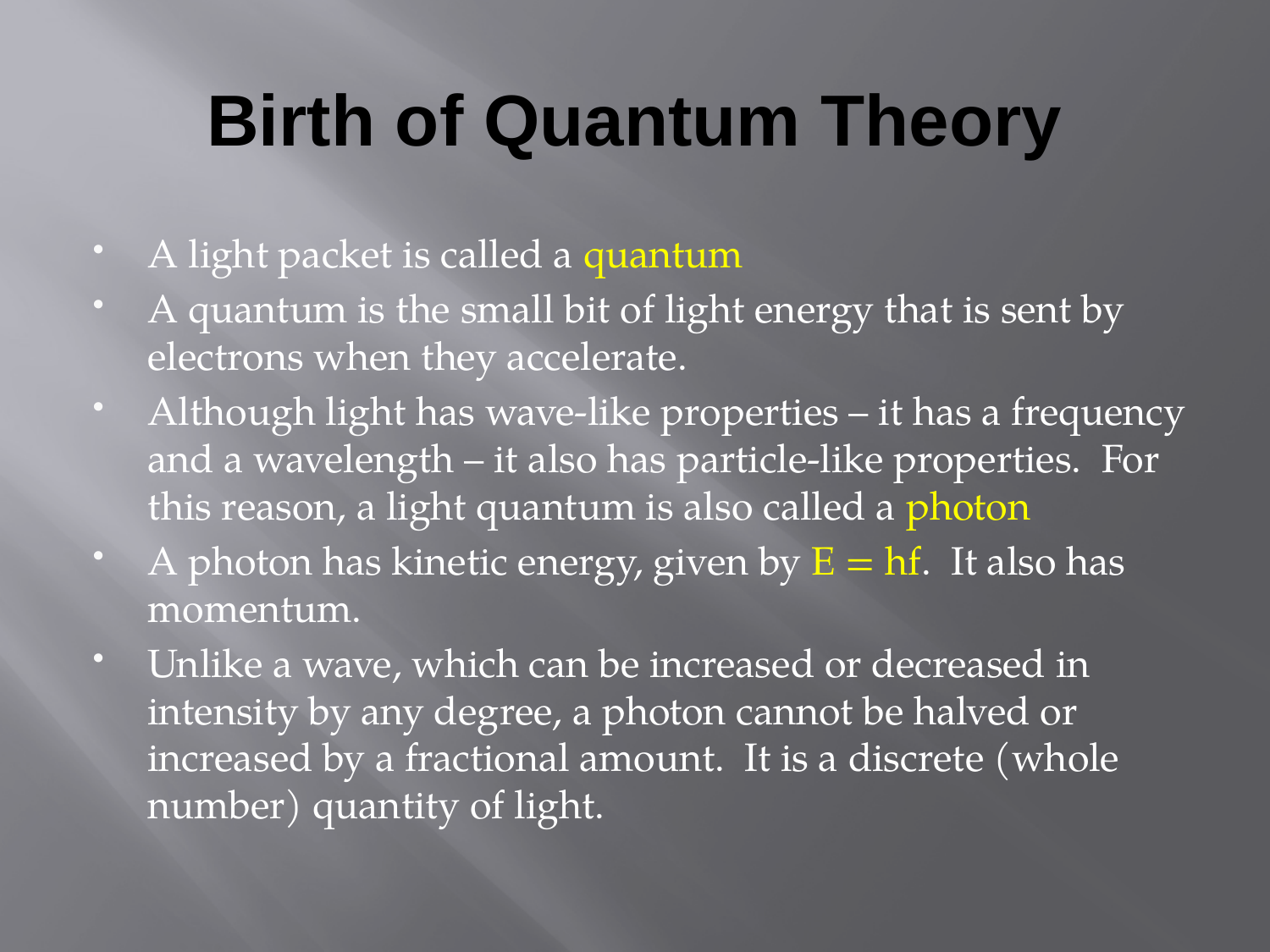

# Birth of Quantum Theory
A light packet is called a quantum
A quantum is the small bit of light energy that is sent by electrons when they accelerate.
Although light has wave-like properties – it has a frequency and a wavelength – it also has particle-like properties.  For this reason, a light quantum is also called a photon
A photon has kinetic energy, given by E = hf.  It also has momentum.
Unlike a wave, which can be increased or decreased in intensity by any degree, a photon cannot be halved or increased by a fractional amount.  It is a discrete (whole number) quantity of light.